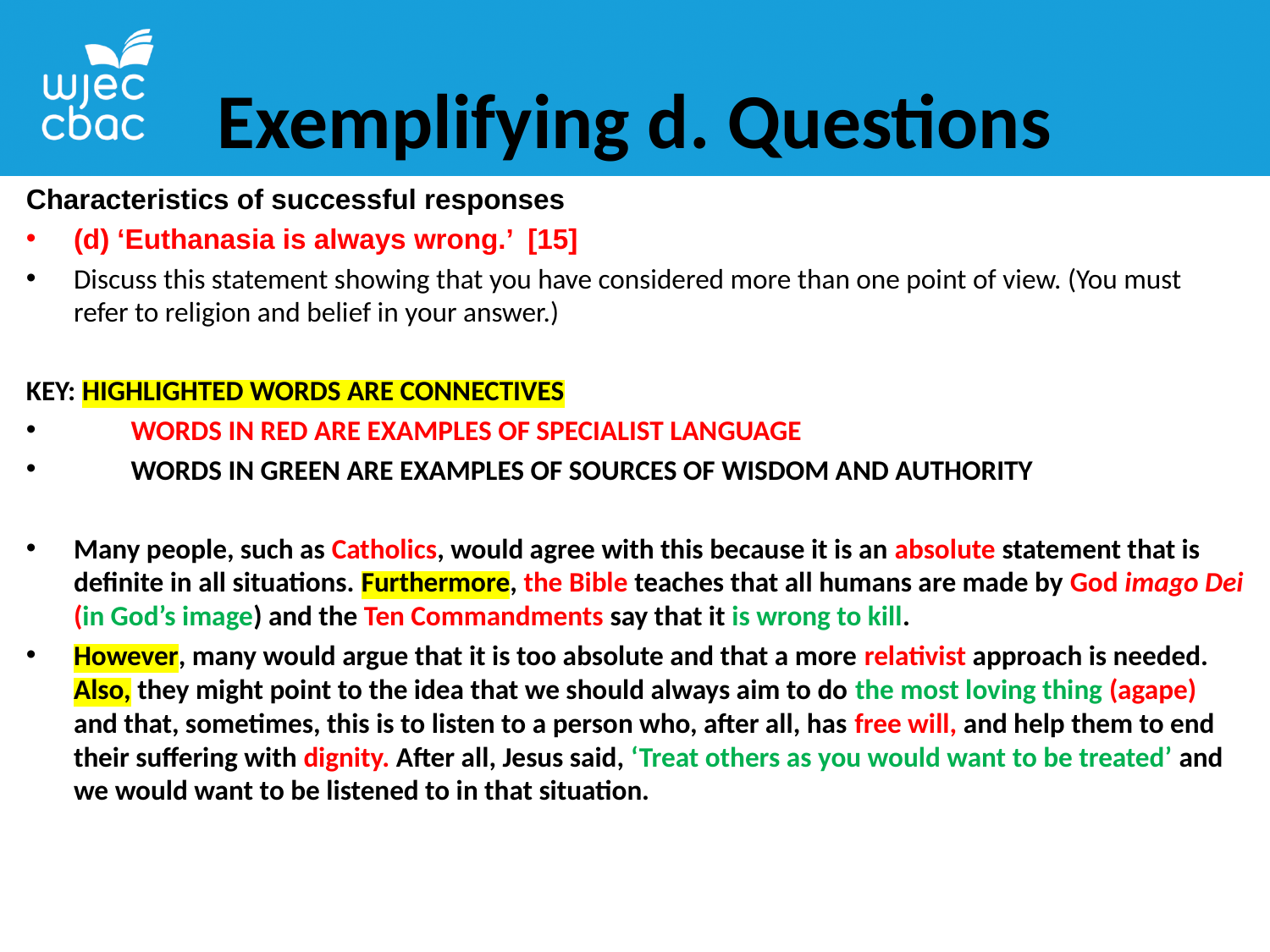

# Exemplifying d. Questions
Characteristics of successful responses
(d) ‘Euthanasia is always wrong.’  [15]
Discuss this statement showing that you have considered more than one point of view. (You must refer to religion and belief in your answer.)

KEY: HIGHLIGHTED WORDS ARE CONNECTIVES
         WORDS IN RED ARE EXAMPLES OF SPECIALIST LANGUAGE
         WORDS IN GREEN ARE EXAMPLES OF SOURCES OF WISDOM AND AUTHORITY

Many people, such as Catholics, would agree with this because it is an absolute statement that is definite in all situations. Furthermore, the Bible teaches that all humans are made by God imago Dei (in God’s image) and the Ten Commandments say that it is wrong to kill.
However, many would argue that it is too absolute and that a more relativist approach is needed. Also, they might point to the idea that we should always aim to do the most loving thing (agape) and that, sometimes, this is to listen to a person who, after all, has free will, and help them to end their suffering with dignity. After all, Jesus said, ‘Treat others as you would want to be treated’ and we would want to be listened to in that situation.